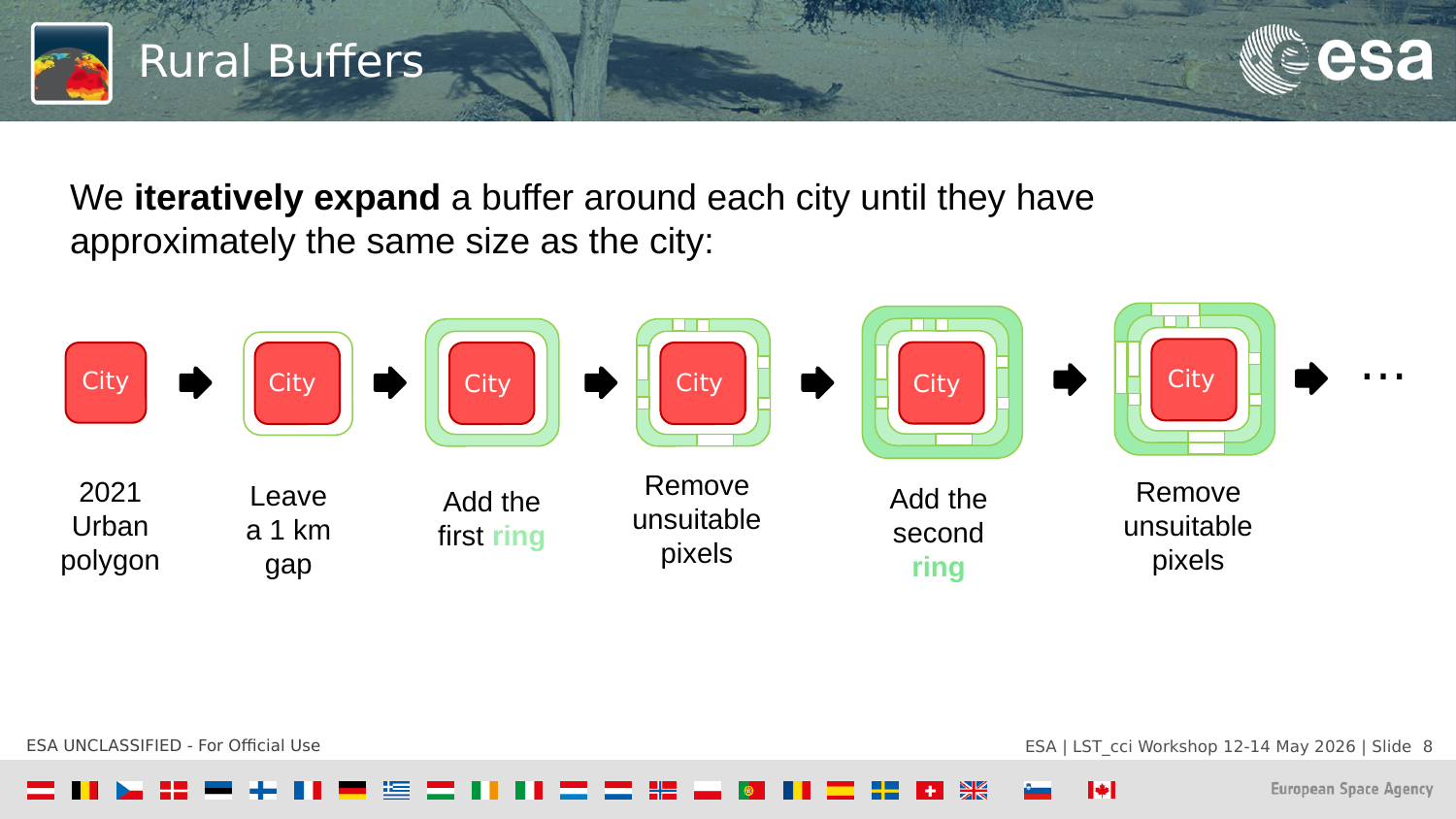

# Rural Buffers
We iteratively expand a buffer around each city until they have approximately the same size as the city:

…

City
City

Remove unsuitable pixels
Add the second ring

City
City

Remove unsuitable pixels
Add the first ring

City

Leave a 1 km gap

City
2021 Urban polygon